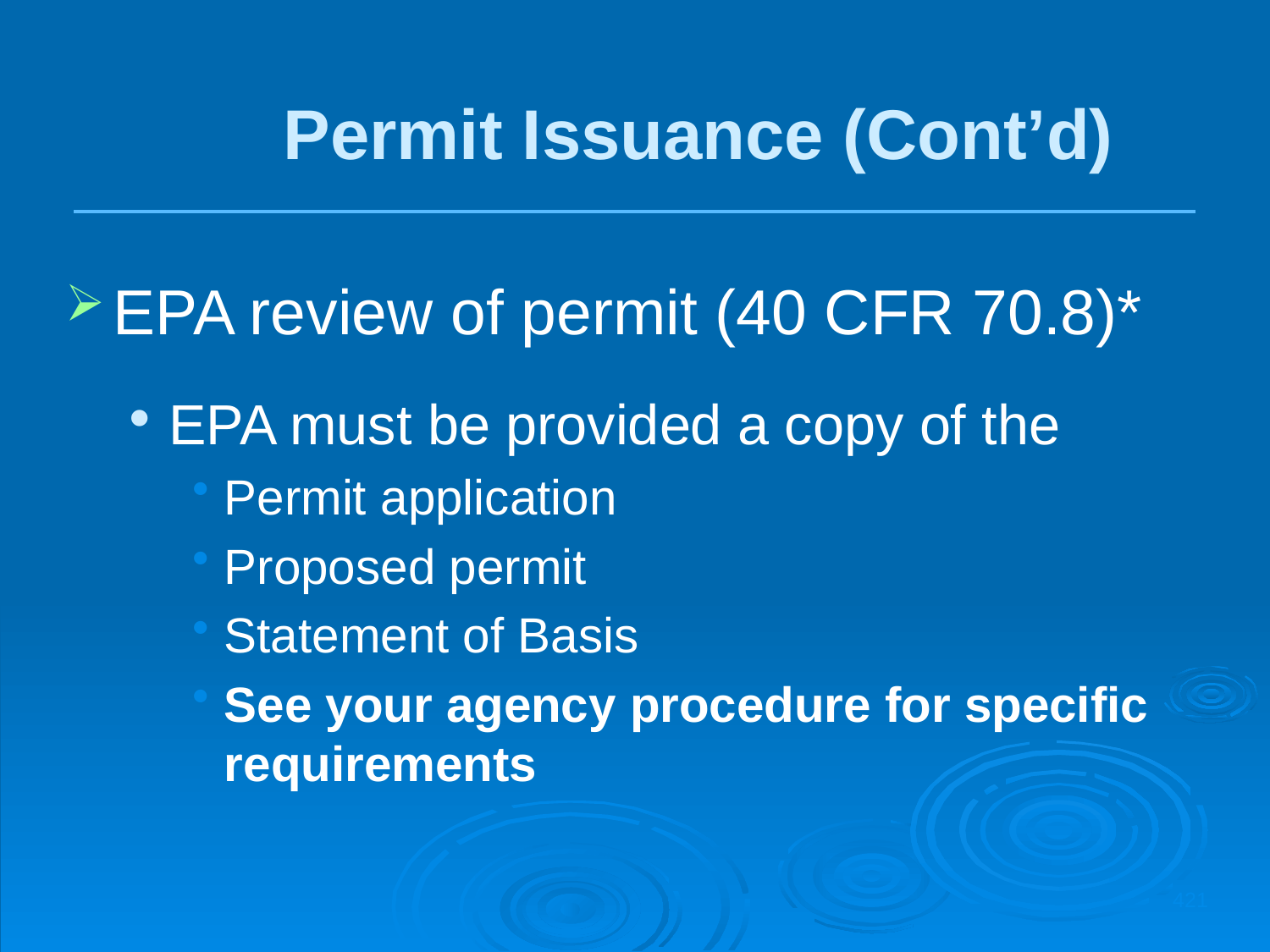

Permit Issuance (Cont’d)
EPA review of permit (40 CFR 70.8)*

EPA must be provided a copy of the
Permit application
Proposed permit
Statement of Basis
See your agency procedure for specific requirements

421